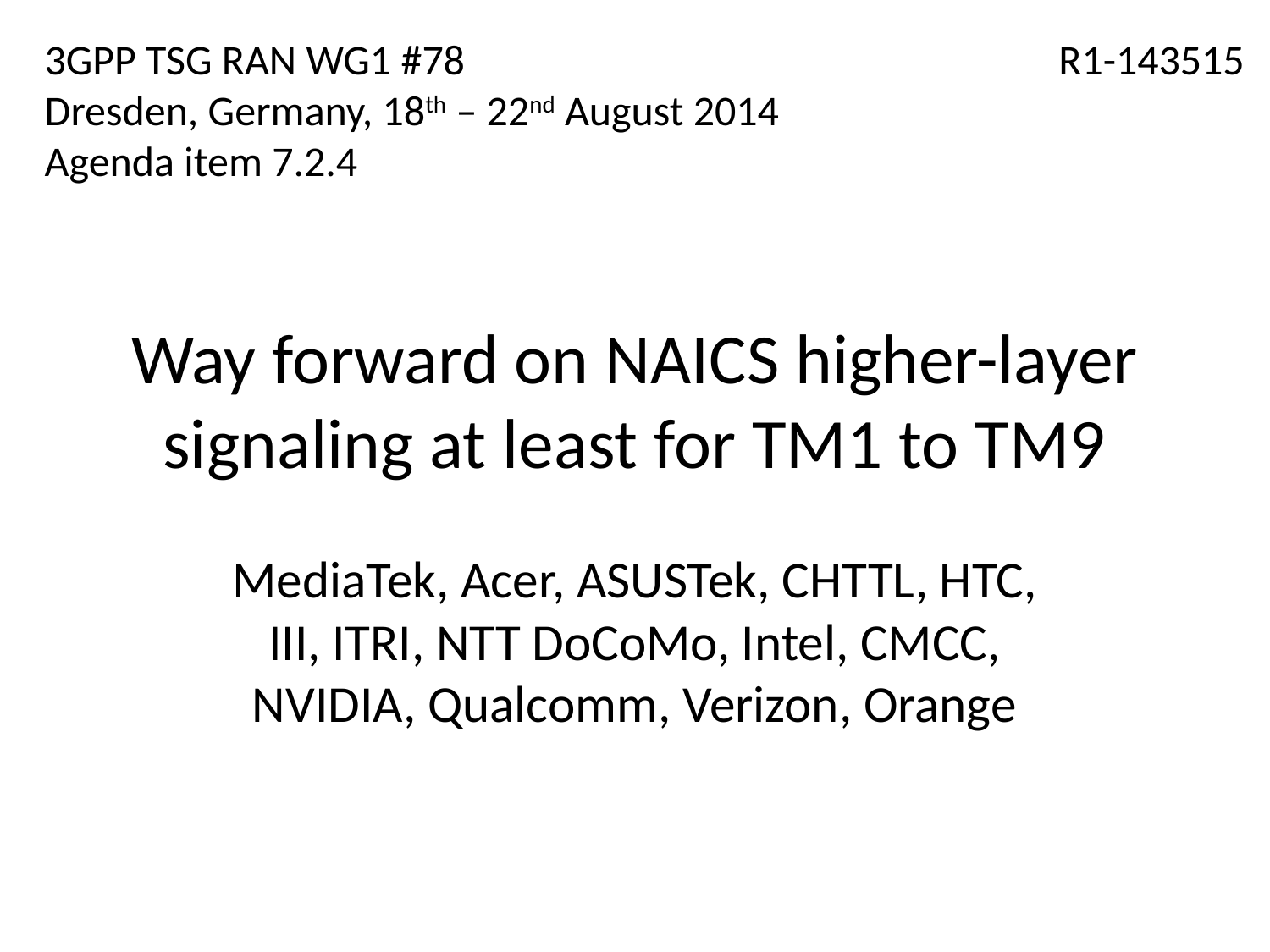

3GPP TSG RAN WG1 #78
Dresden, Germany, 18th – 22nd August 2014
Agenda item 7.2.4
R1-143515
# Way forward on NAICS higher-layer signaling at least for TM1 to TM9
MediaTek, Acer, ASUSTek, CHTTL, HTC, III, ITRI, NTT DoCoMo, Intel, CMCC, NVIDIA, Qualcomm, Verizon, Orange